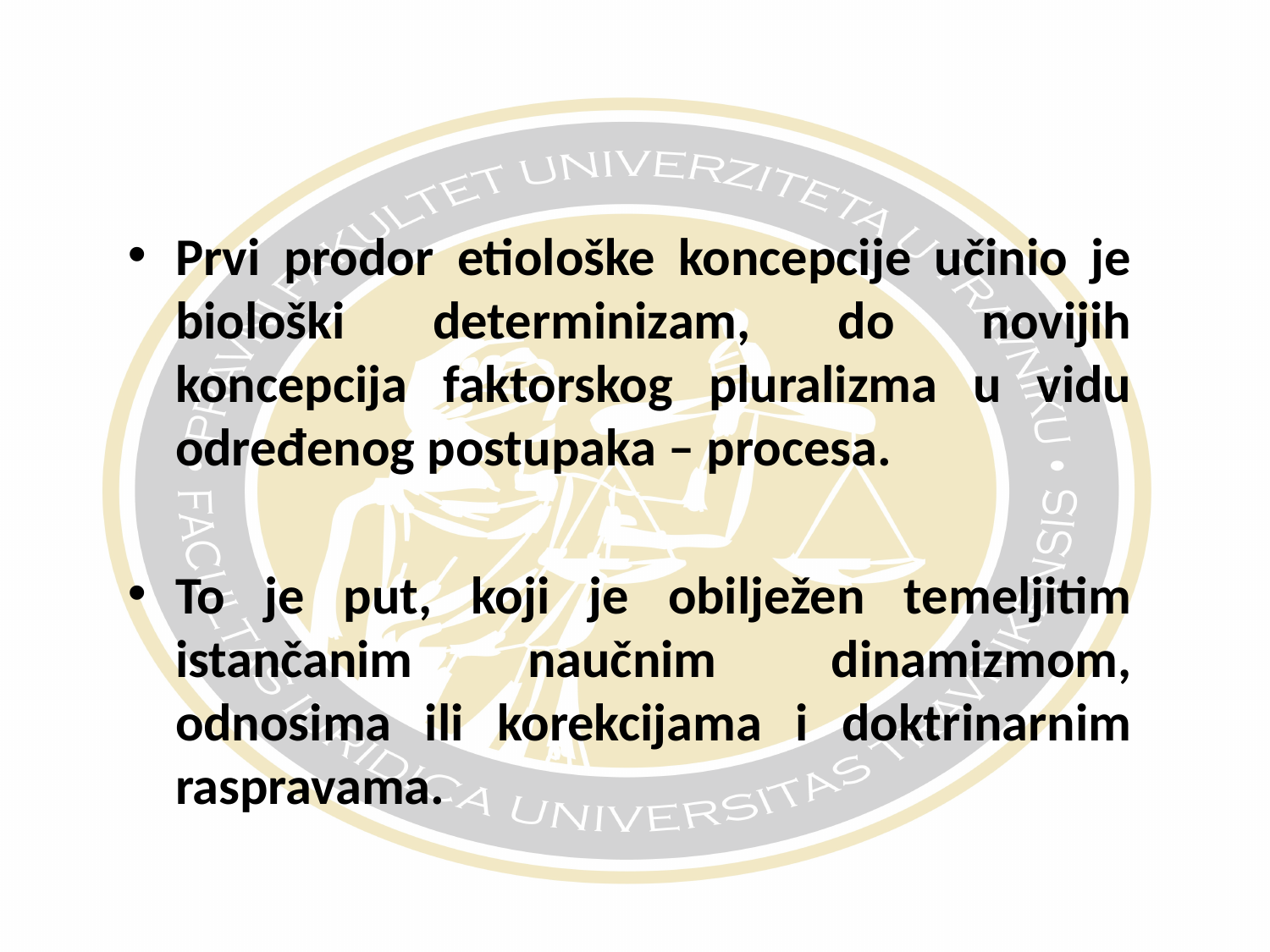

#
Prvi prodor etiološke koncepcije učinio je biološki determinizam, do novijih koncepcija faktorskog pluralizma u vidu određenog postupaka – procesa.

To je put, koji je obilježen temeljitim istančanim naučnim dinamizmom, odnosima ili korekcijama i doktrinarnim raspravama.